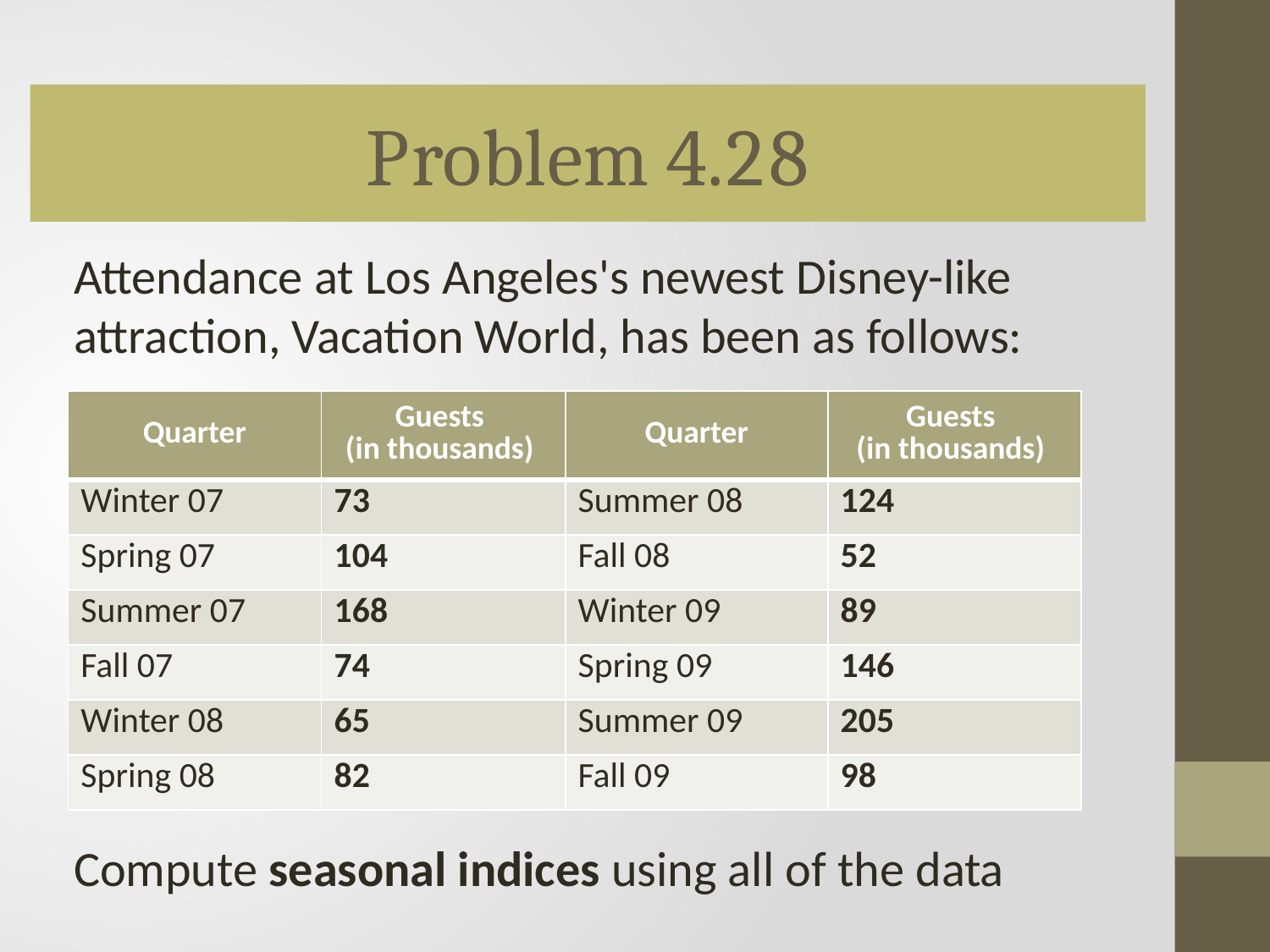

# Problem 4.28
Attendance at Los Angeles's newest Disney-like attraction, Vacation World, has been as follows:

Compute seasonal indices using all of the data
| Quarter | Guests (in thousands) | Quarter | Guests (in thousands) |
| --- | --- | --- | --- |
| Winter 07 | 73 | Summer 08 | 124 |
| Spring 07 | 104 | Fall 08 | 52 |
| Summer 07 | 168 | Winter 09 | 89 |
| Fall 07 | 74 | Spring 09 | 146 |
| Winter 08 | 65 | Summer 09 | 205 |
| Spring 08 | 82 | Fall 09 | 98 |